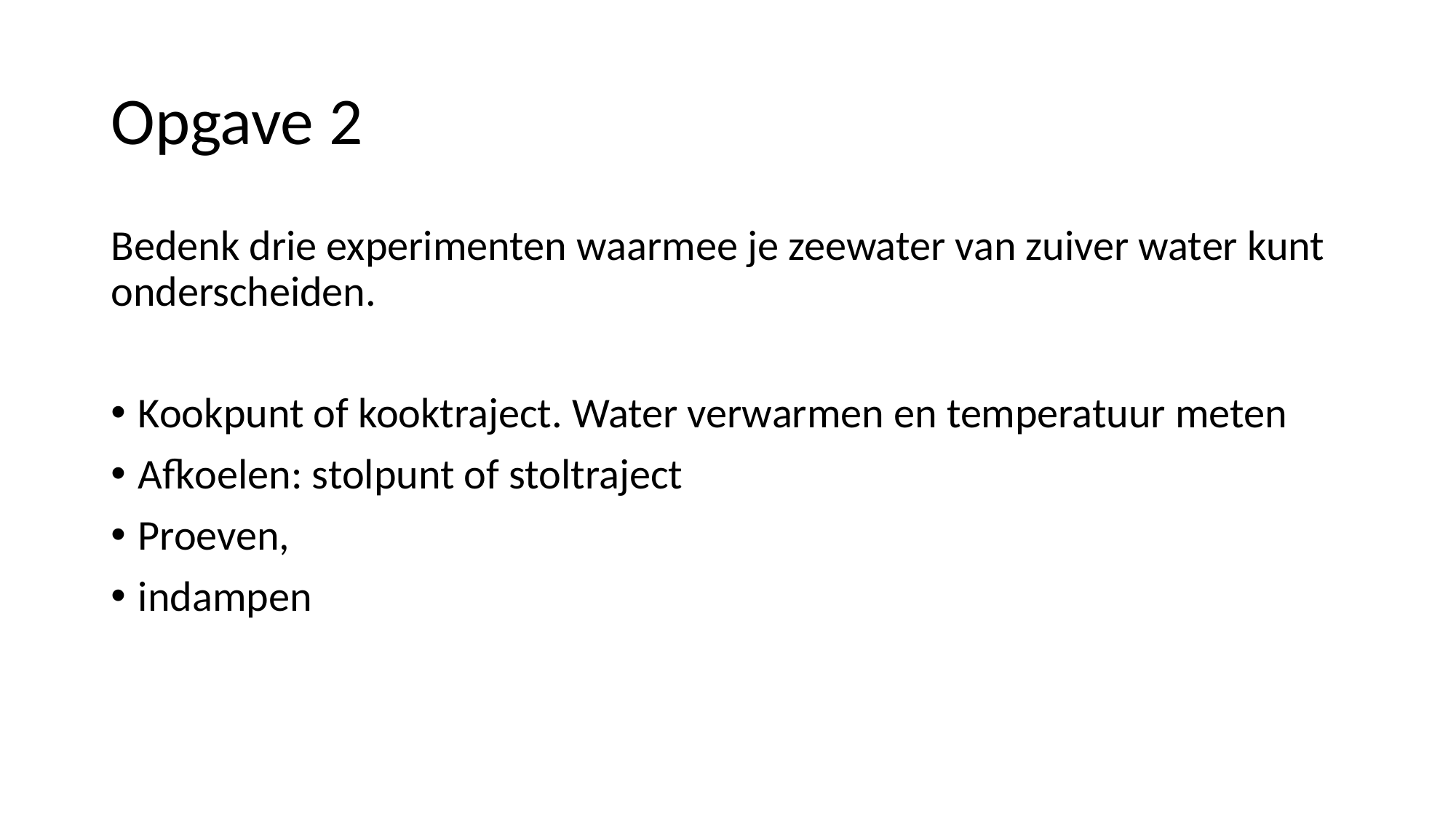

# Opgave 2
Bedenk drie experimenten waarmee je zeewater van zuiver water kunt onderscheiden.

Kookpunt of kooktraject. Water verwarmen en temperatuur meten
Afkoelen: stolpunt of stoltraject
Proeven,
indampen